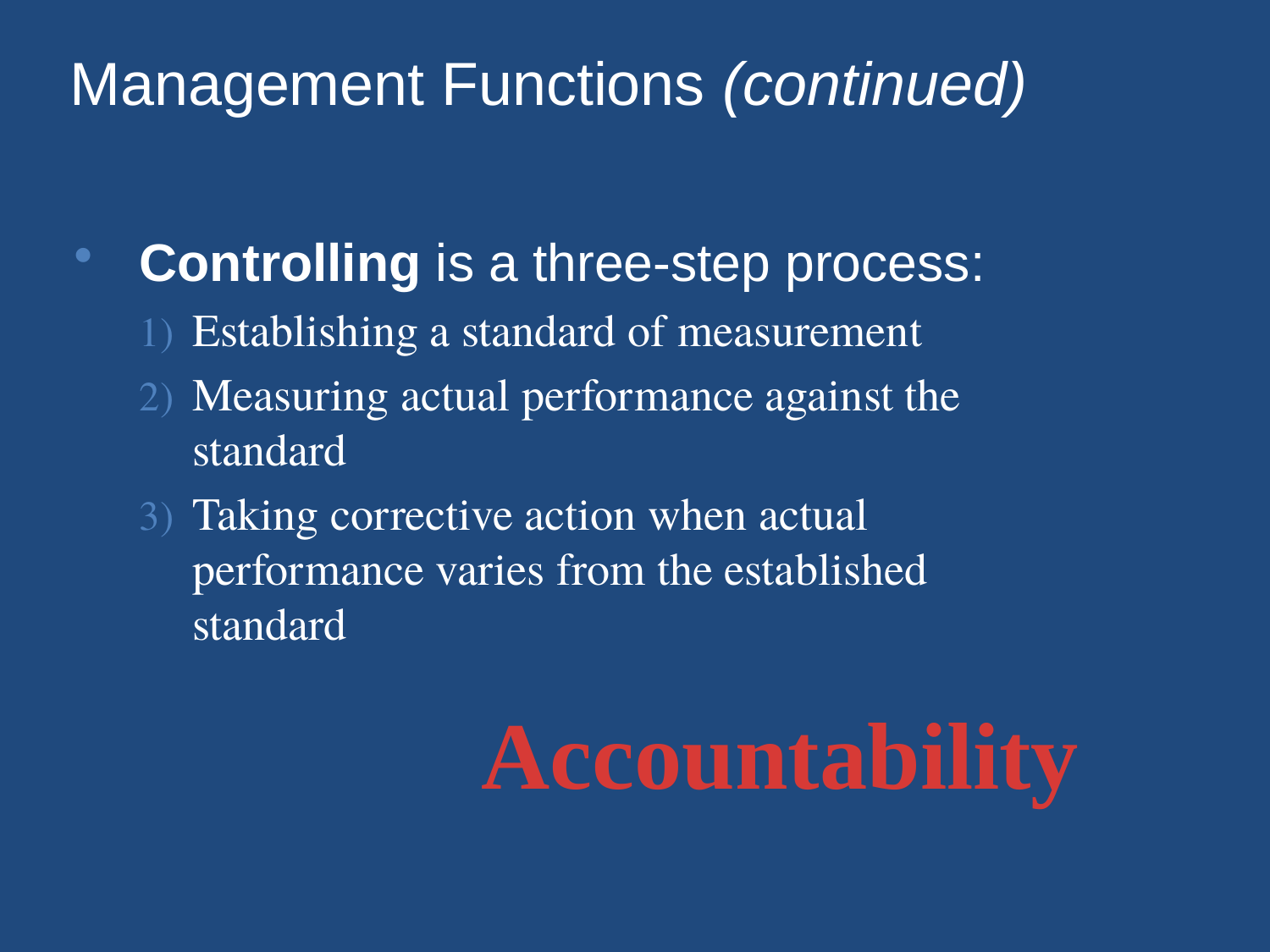

# Management Functions (continued)
Controlling is a three-step process:
Establishing a standard of measurement
Measuring actual performance against the standard
Taking corrective action when actual performance varies from the established standard
Accountability